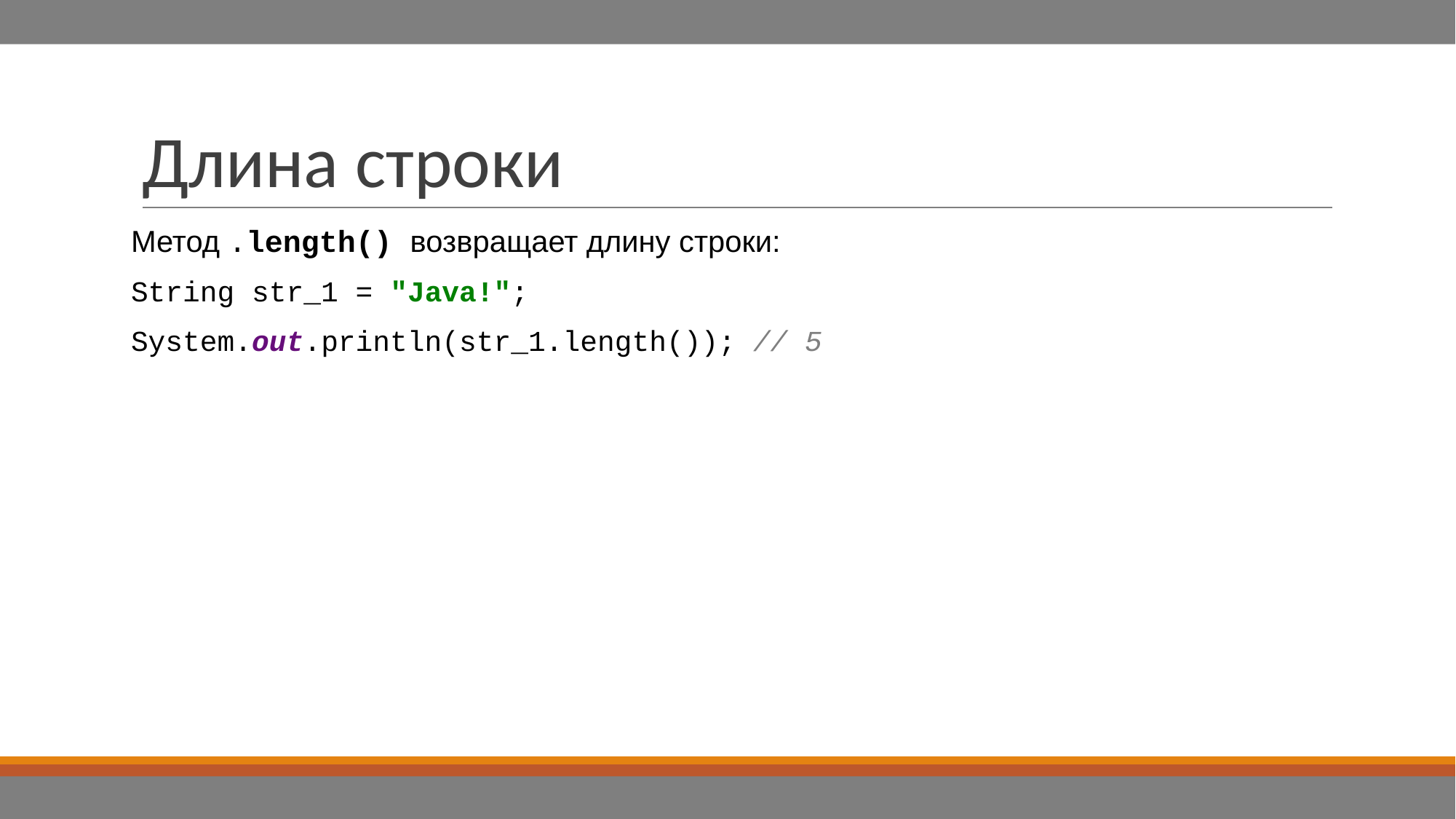

# Длина строки
Метод .length() возвращает длину строки:
String str_1 = "Java!";
System.out.println(str_1.length()); // 5